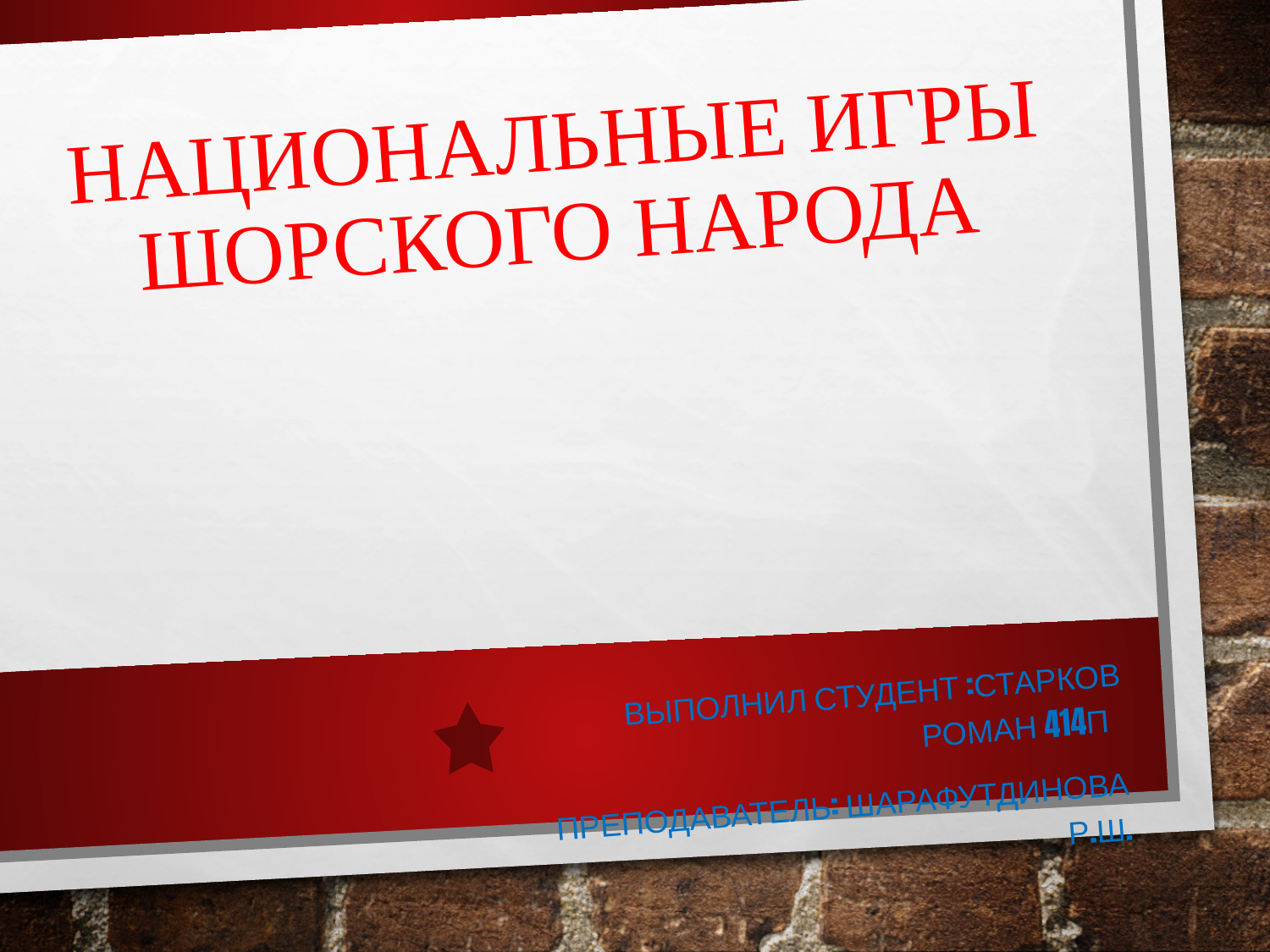

# Национальные игры шорского народа
Выполнил студент :Старков Роман 414П
Преподаватель: Шарафутдинова Р.Ш.